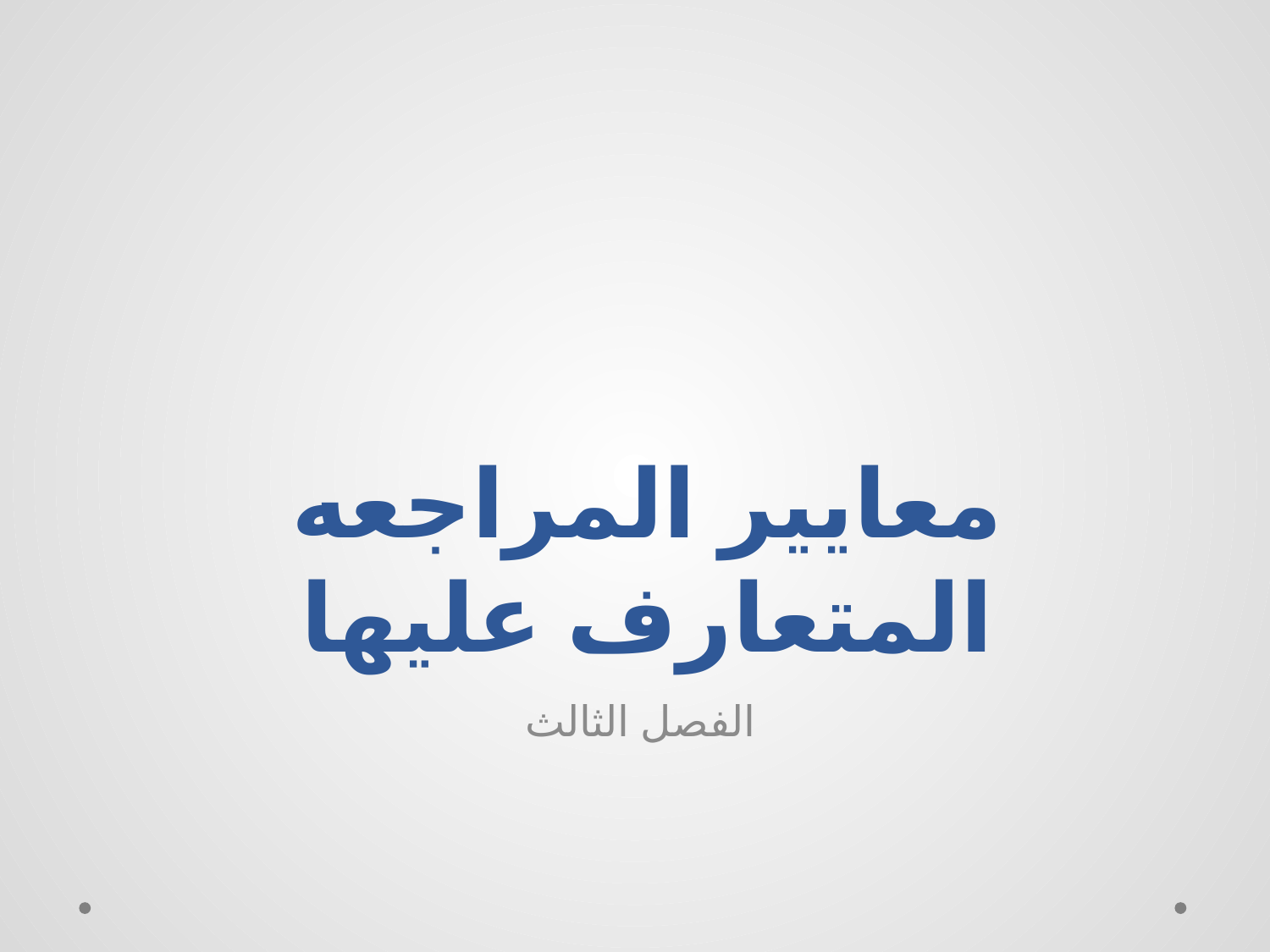

# معايير المراجعه  المتعارف عليها
الفصل الثالث